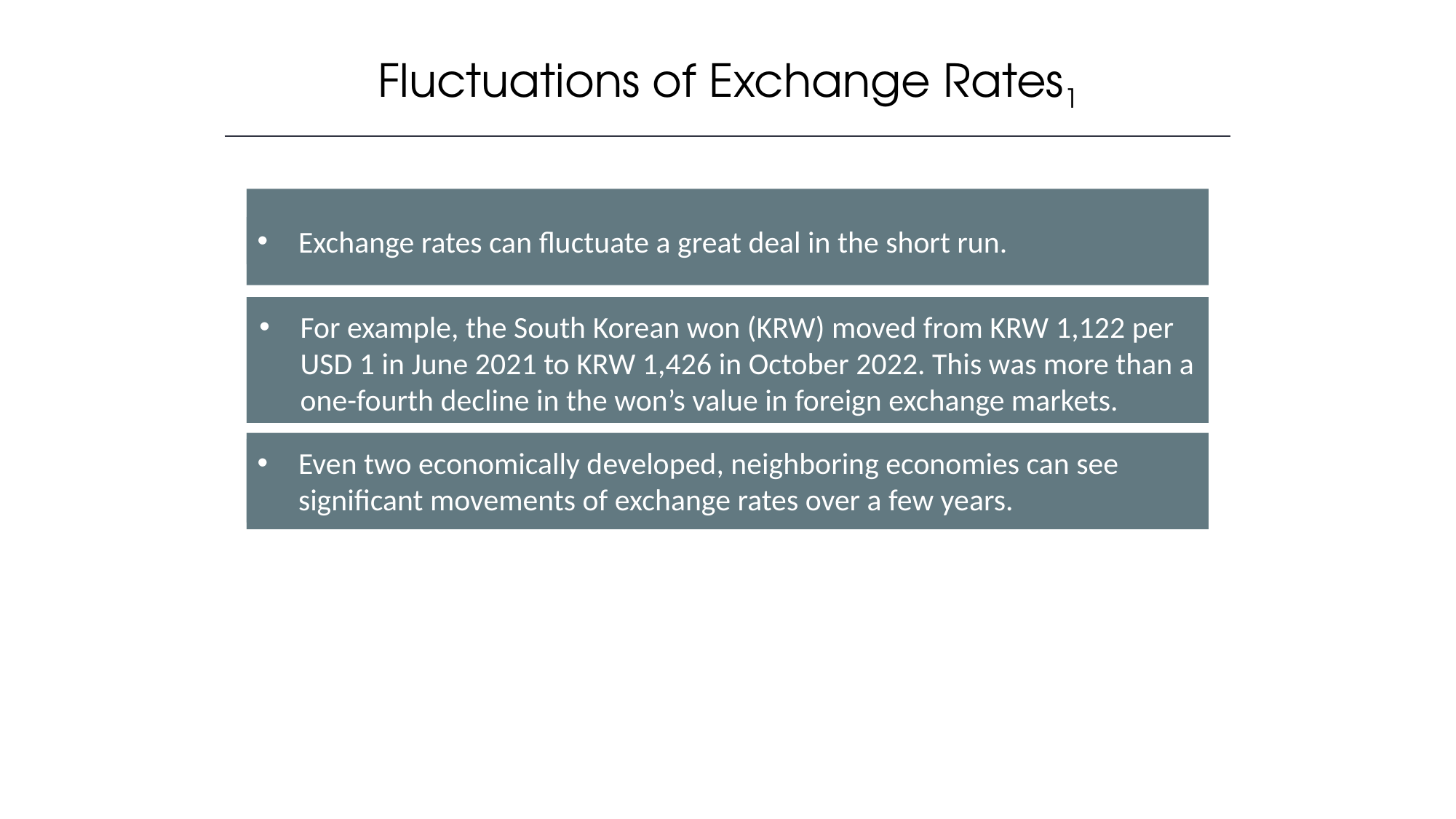

Fluctuations of Exchange Rates1

Exchange rates can fluctuate a great deal in the short run.

For example, the South Korean won (KRW) moved from KRW 1,122 per USD 1 in June 2021 to KRW 1,426 in October 2022. This was more than a one-fourth decline in the won’s value in foreign exchange markets.

Even two economically developed, neighboring economies can see significant movements of exchange rates over a few years.